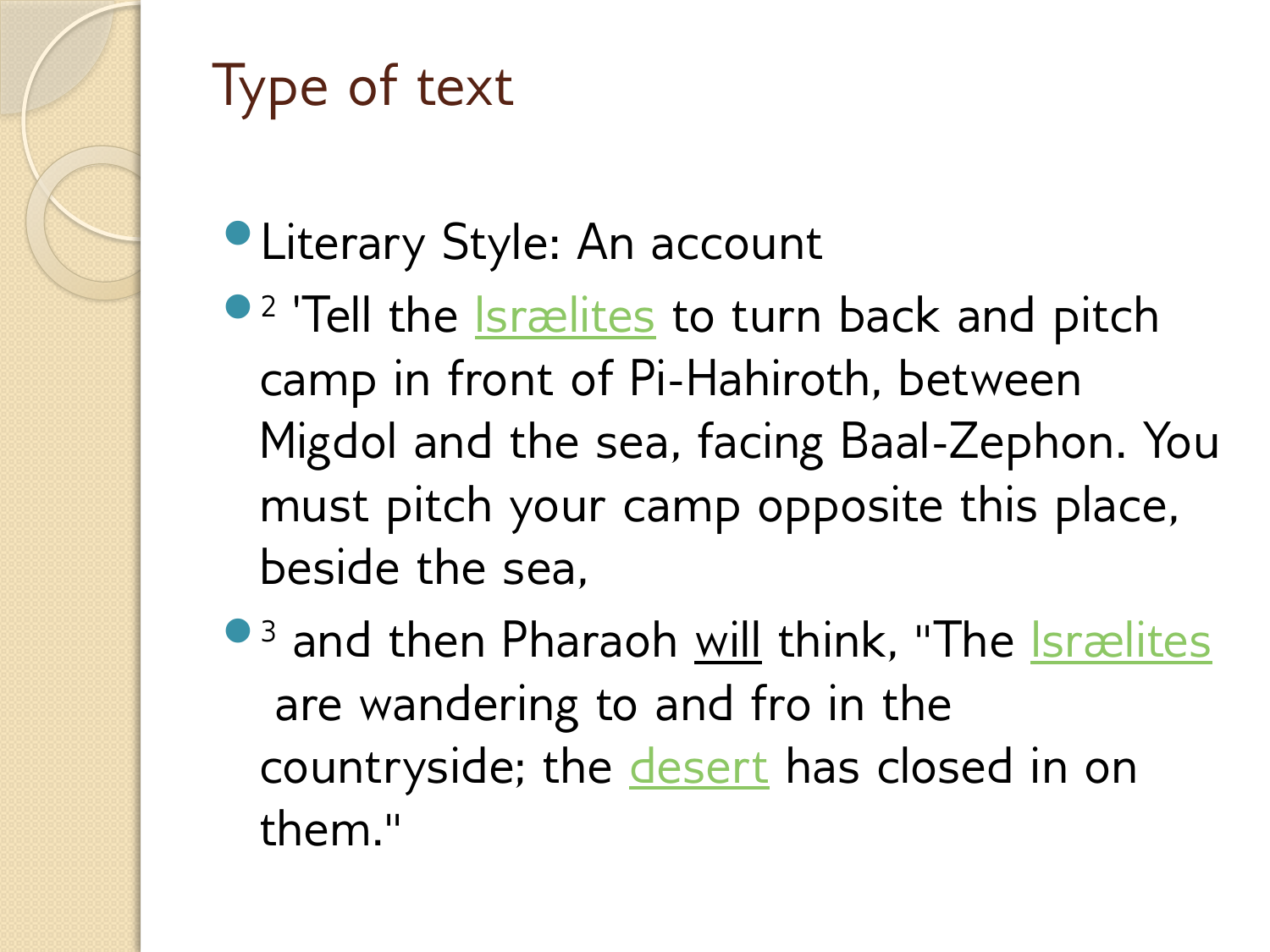

# Type of text
Literary Style: An account
2 'Tell the Israelites to turn back and pitch camp in front of Pi-Hahiroth, between Migdol and the sea, facing Baal-Zephon. You must pitch your camp opposite this place, beside the sea,
3 and then Pharaoh will think, "The Israelites are wandering to and fro in the countryside; the desert has closed in on them."